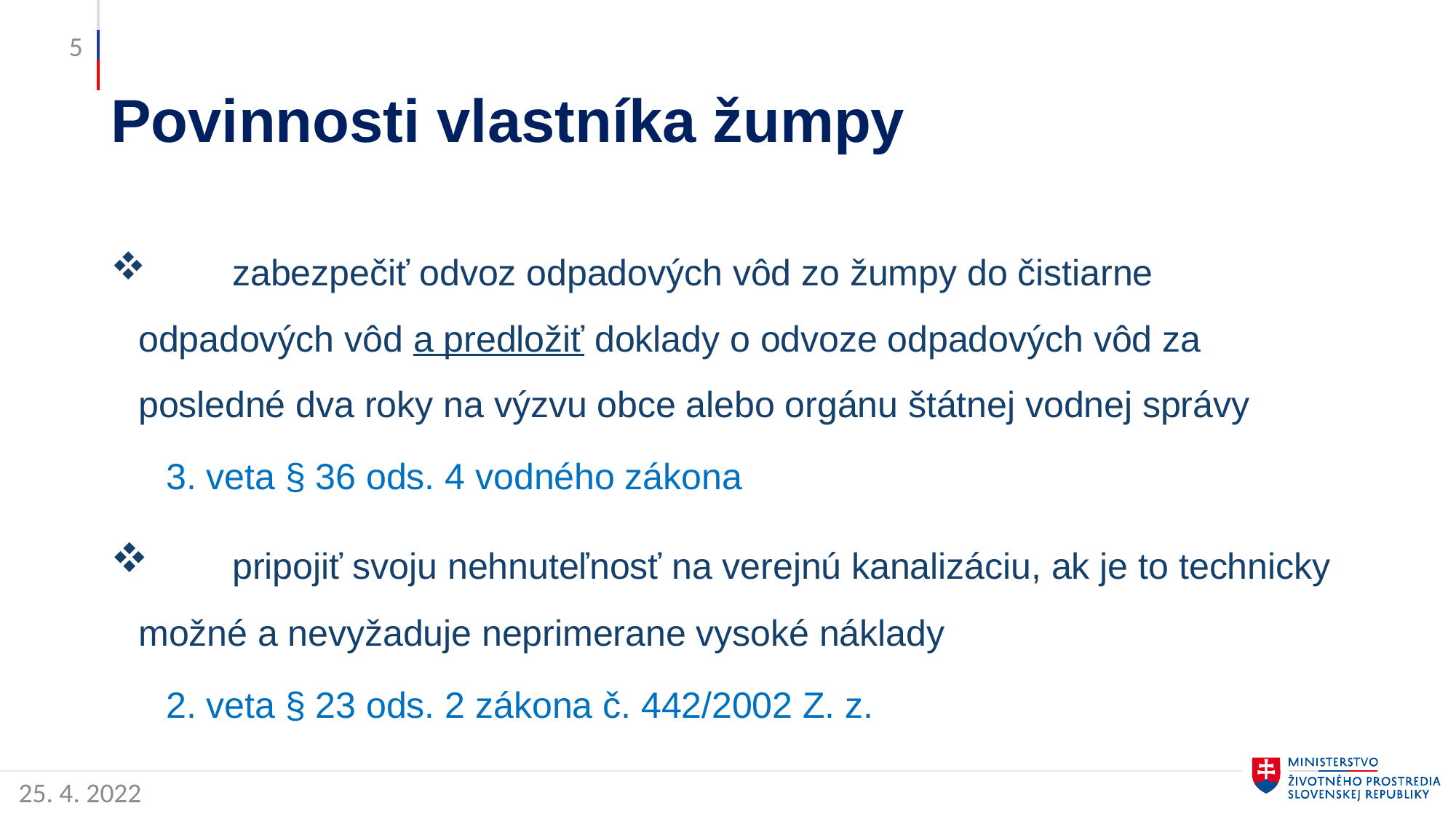

5
# Povinnosti vlastníka žumpy
 	zabezpečiť odvoz odpadových vôd zo žumpy do čistiarne 	odpadových vôd a predložiť doklady o odvoze odpadových vôd za 	posledné dva roky na výzvu obce alebo orgánu štátnej vodnej správy
	3. veta § 36 ods. 4 vodného zákona
 	pripojiť svoju nehnuteľnosť na verejnú kanalizáciu, ak je to technicky 	možné a nevyžaduje neprimerane vysoké náklady
	2. veta § 23 ods. 2 zákona č. 442/2002 Z. z.
25. 4. 2022